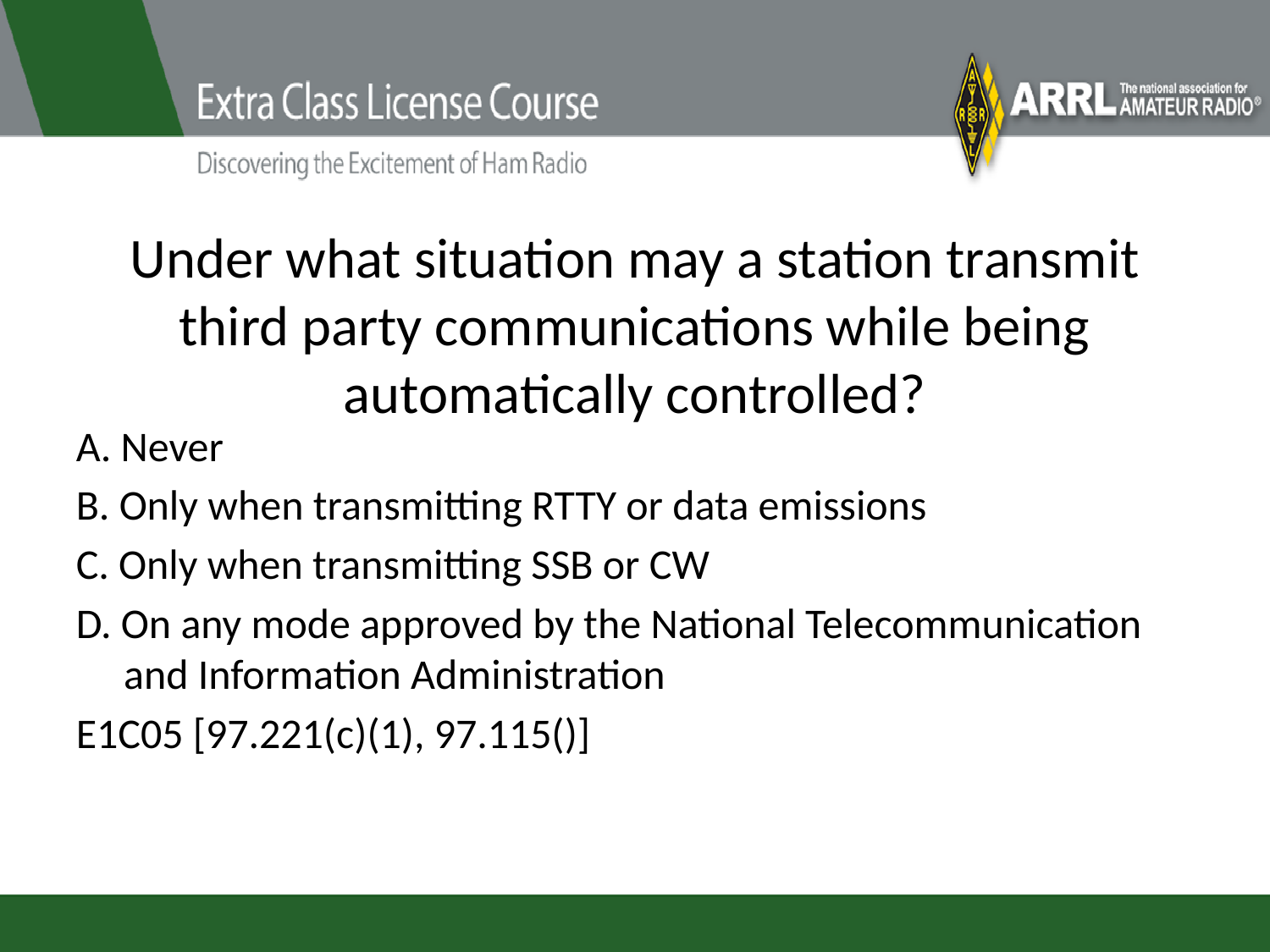

# Under what situation may a station transmit third party communications while being automatically controlled?
A. Never
B. Only when transmitting RTTY or data emissions
C. Only when transmitting SSB or CW
D. On any mode approved by the National Telecommunication and Information Administration
E1C05 [97.221(c)(1), 97.115()]